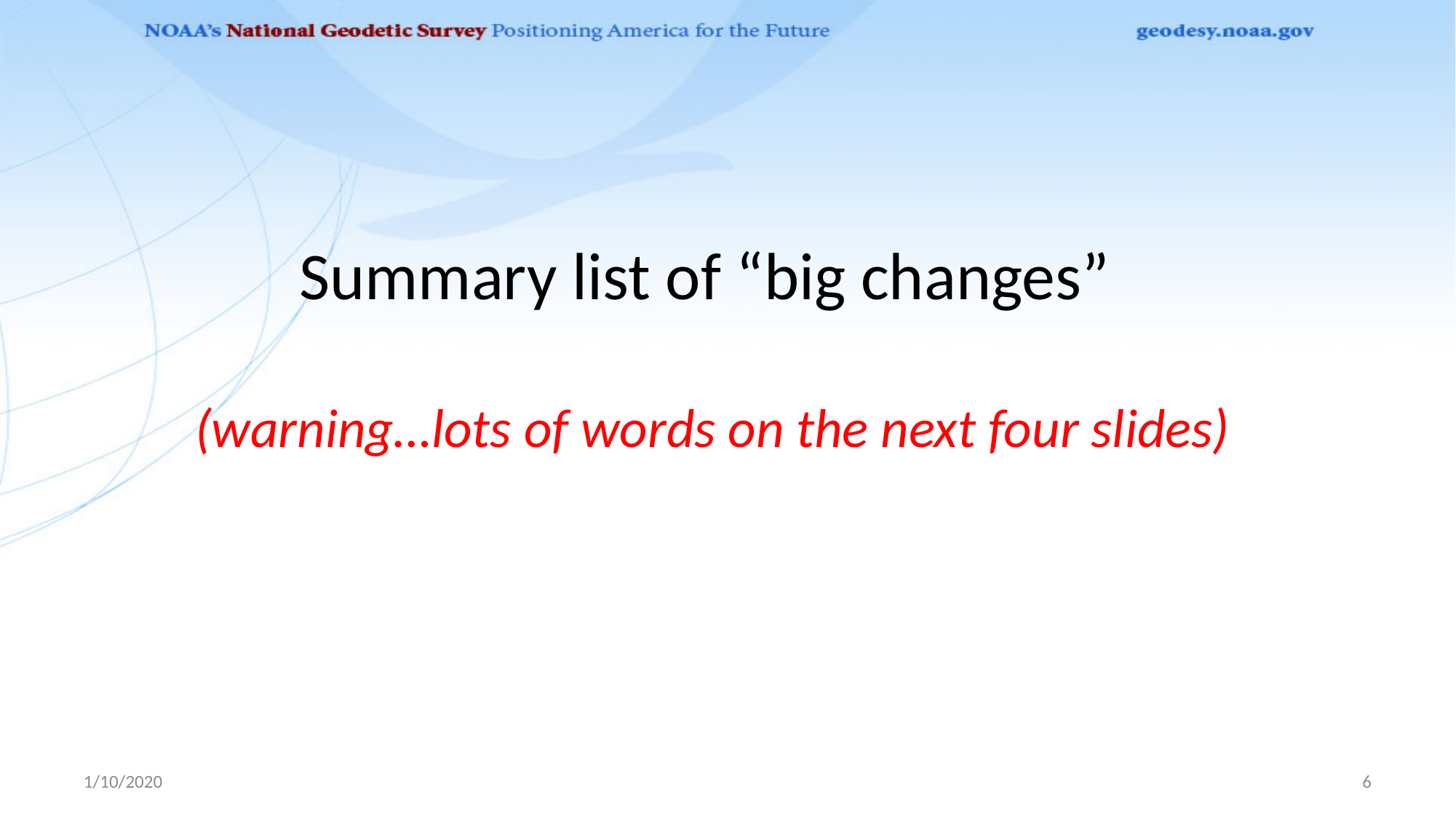

# Summary list of “big changes” (warning…lots of words on the next four slides)
1/10/2020
6